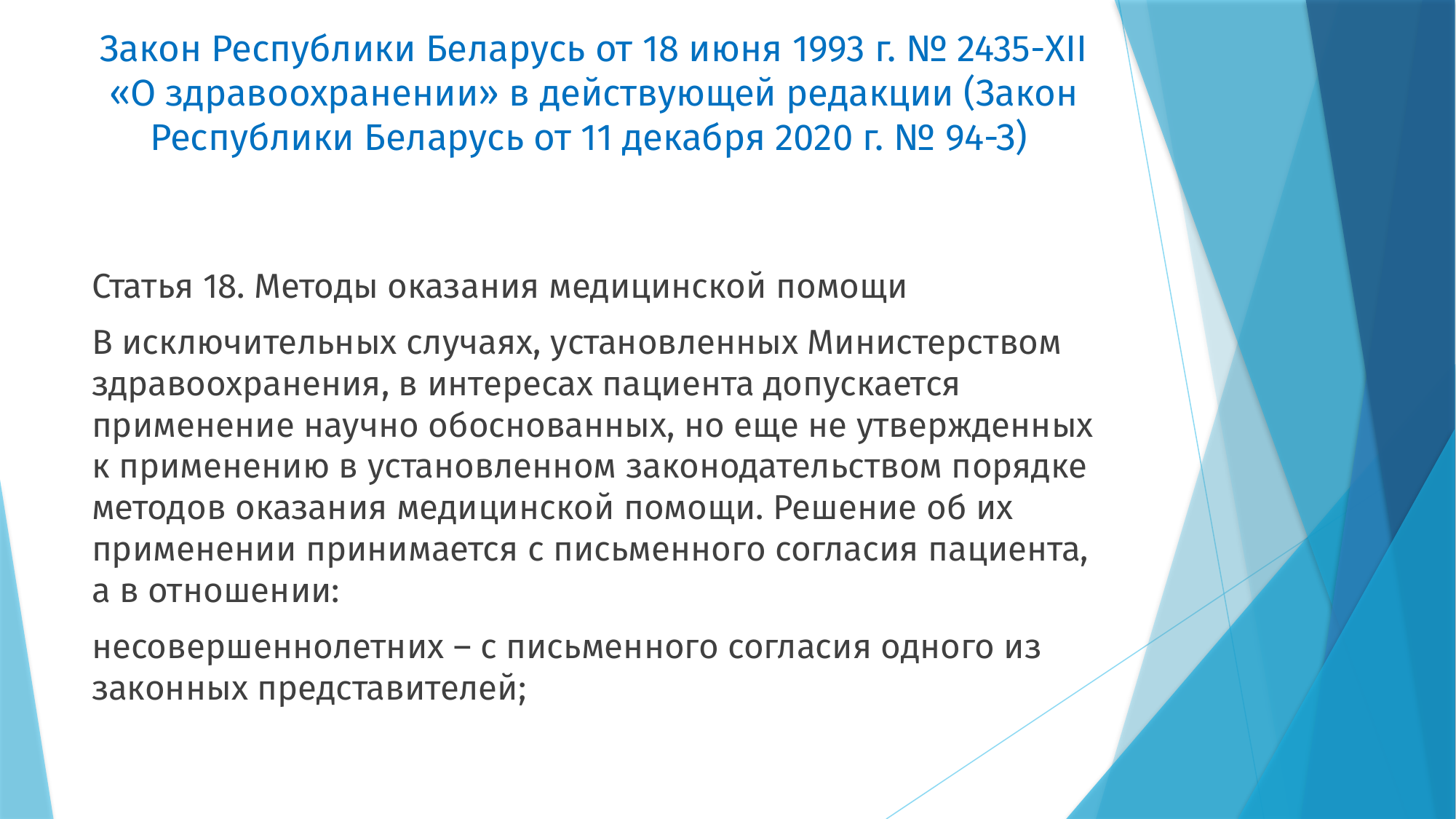

# Закон Республики Беларусь от 18 июня 1993 г. № 2435-XII «О здравоохранении» в действующей редакции (Закон Республики Беларусь от 11 декабря 2020 г. № 94-З)
Статья 18. Методы оказания медицинской помощи
В исключительных случаях, установленных Министерством здравоохранения, в интересах пациента допускается применение научно обоснованных, но еще не утвержденных к применению в установленном законодательством порядке методов оказания медицинской помощи. Решение об их применении принимается с письменного согласия пациента, а в отношении:
несовершеннолетних – с письменного согласия одного из законных представителей;